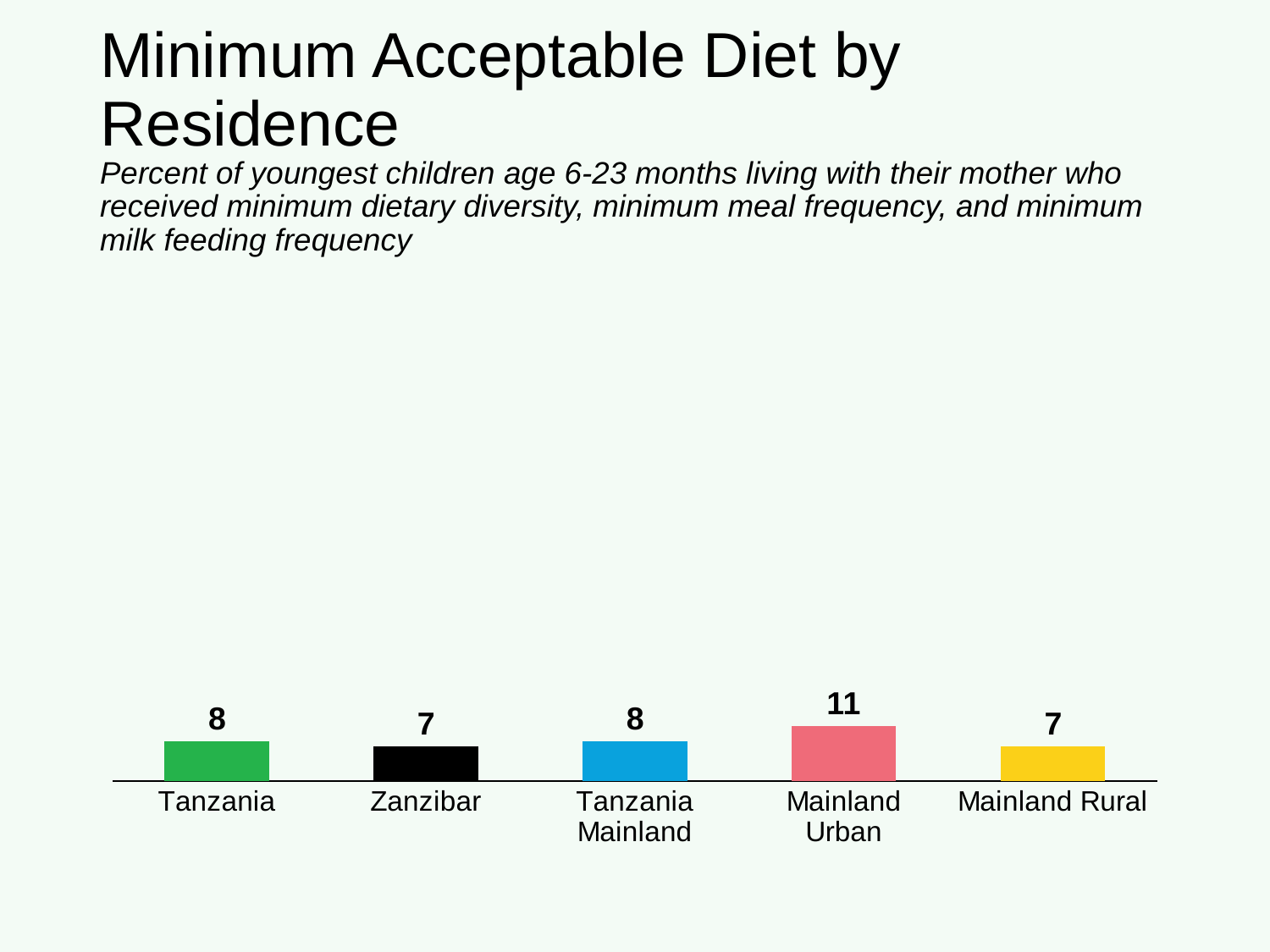

# Minimum Acceptable Diet by Residence
Percent of youngest children age 6-23 months living with their mother who received minimum dietary diversity, minimum meal frequency, and minimum milk feeding frequency

### Chart

| Category | Tanzania |
|---|---|
| Tanzania | 8.0 |
| Zanzibar | 7.0 |
| Tanzania
Mainland | 8.0 |
| Mainland Urban | 11.0 |
| Mainland Rural | 7.0 |